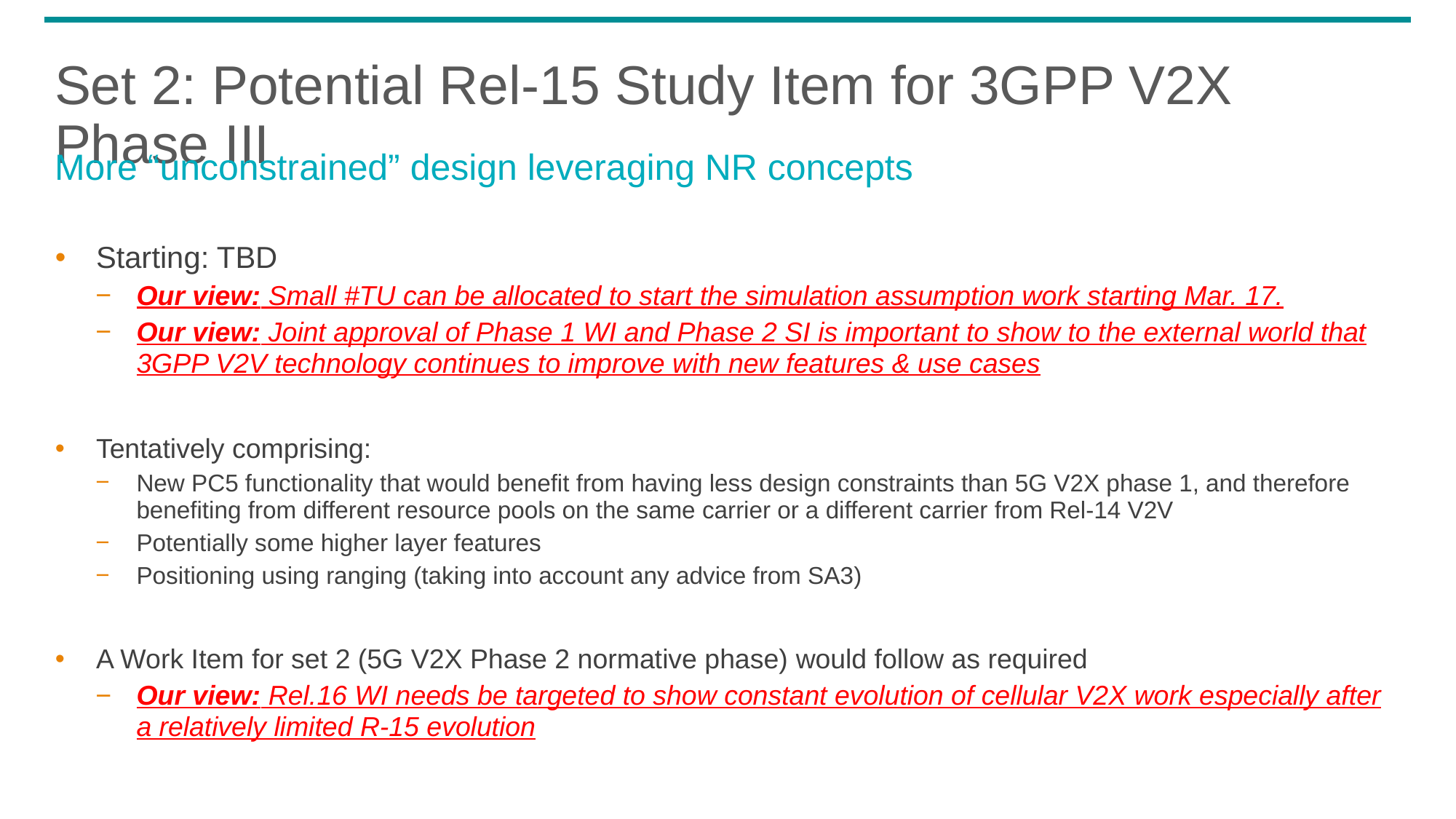

# Set 2: Potential Rel-15 Study Item for 3GPP V2X Phase III
More “unconstrained” design leveraging NR concepts
Starting: TBD
Our view: Small #TU can be allocated to start the simulation assumption work starting Mar. 17.
Our view: Joint approval of Phase 1 WI and Phase 2 SI is important to show to the external world that 3GPP V2V technology continues to improve with new features & use cases

Tentatively comprising:
New PC5 functionality that would benefit from having less design constraints than 5G V2X phase 1, and therefore benefiting from different resource pools on the same carrier or a different carrier from Rel-14 V2V
Potentially some higher layer features
Positioning using ranging (taking into account any advice from SA3)

A Work Item for set 2 (5G V2X Phase 2 normative phase) would follow as required
Our view: Rel.16 WI needs be targeted to show constant evolution of cellular V2X work especially after a relatively limited R-15 evolution